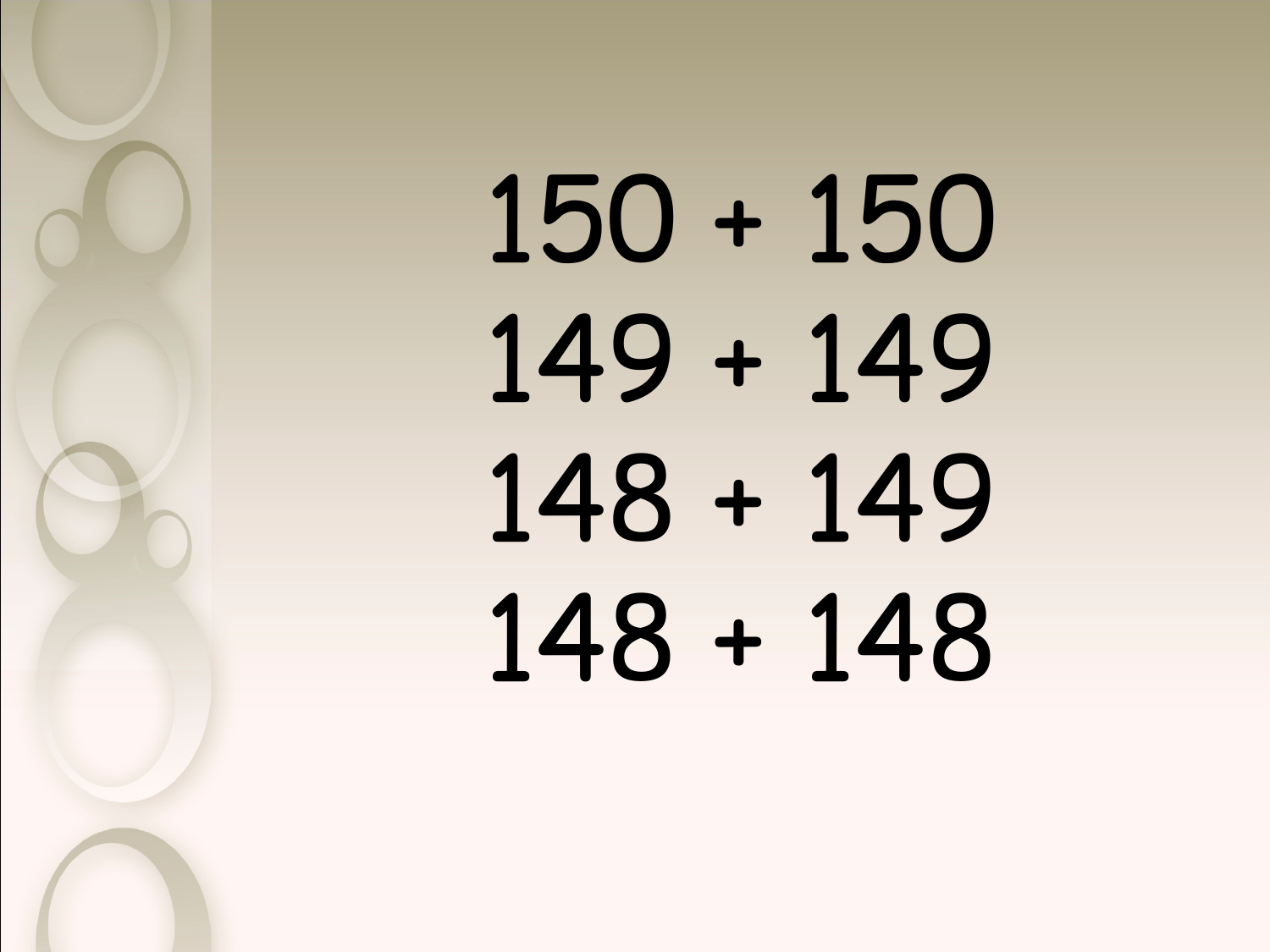

150 + 150
149 + 149
148 + 149
148 + 148